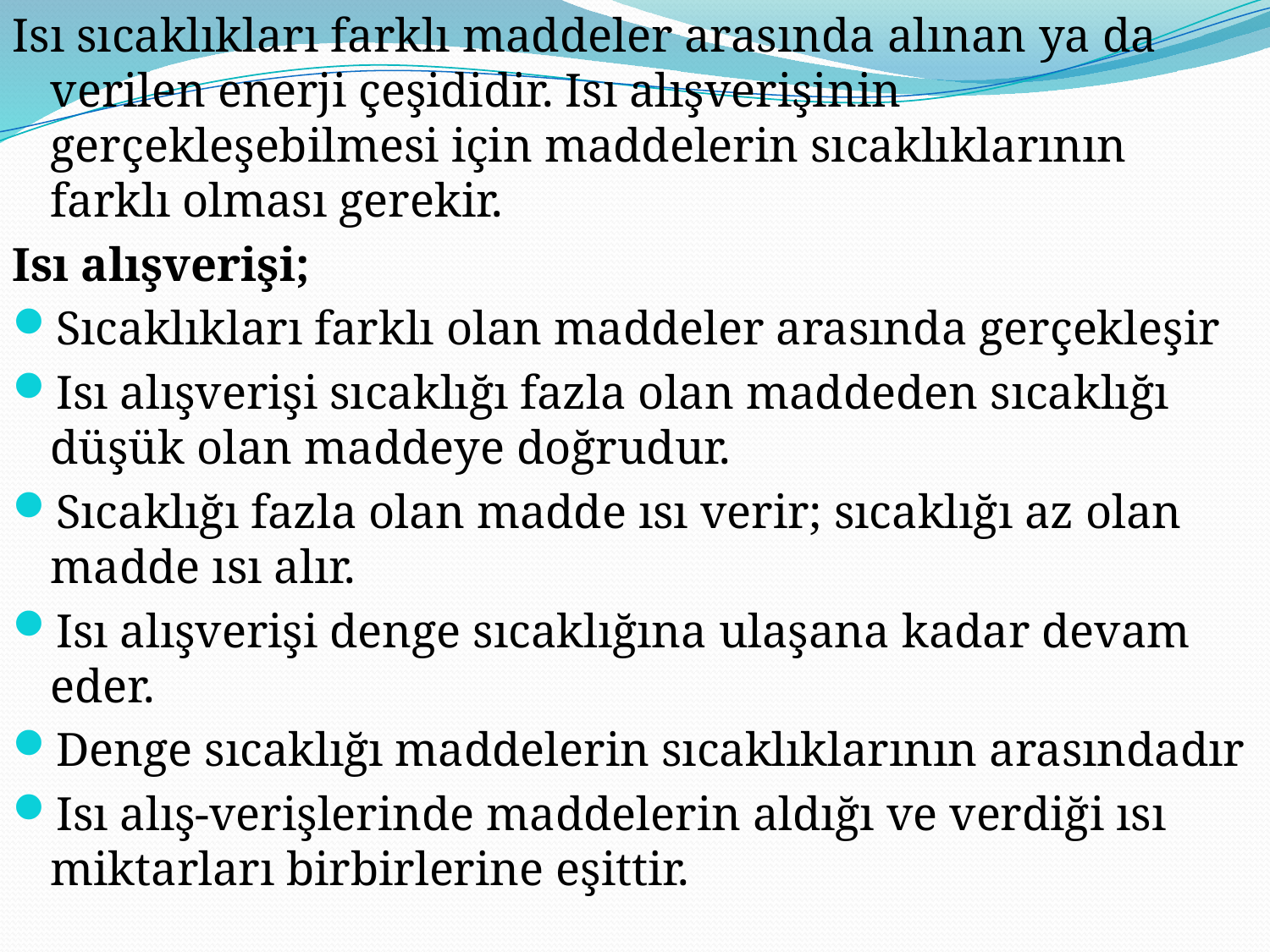

Isı sıcaklıkları farklı maddeler arasında alınan ya da verilen enerji çeşididir. Isı alışverişinin gerçekleşebilmesi için maddelerin sıcaklıklarının farklı olması gerekir.
Isı alışverişi;
Sıcaklıkları farklı olan maddeler arasında gerçekleşir
Isı alışverişi sıcaklığı fazla olan maddeden sıcaklığı düşük olan maddeye doğrudur.
Sıcaklığı fazla olan madde ısı verir; sıcaklığı az olan madde ısı alır.
Isı alışverişi denge sıcaklığına ulaşana kadar devam eder.
Denge sıcaklığı maddelerin sıcaklıklarının arasındadır
Isı alış-verişlerinde maddelerin aldığı ve verdiği ısı miktarları birbirlerine eşittir.